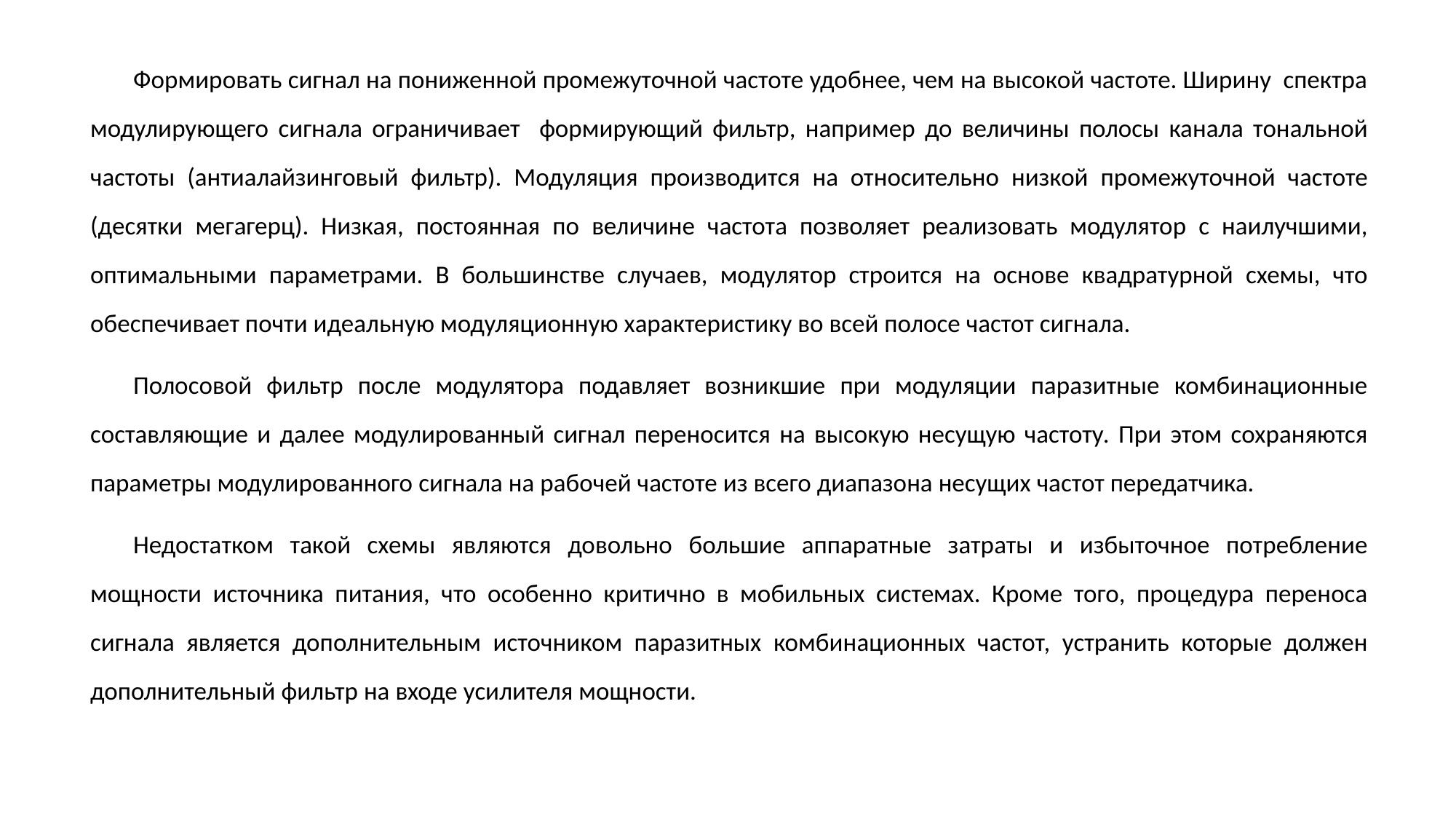

Формировать сигнал на пониженной промежуточной частоте удобнее, чем на высокой частоте. Ширину  спектра модулирующего сигнала ограничивает  формирующий фильтр, например до величины полосы канала тональной частоты (антиалайзинговый фильтр). Модуляция производится на относительно низкой промежуточной частоте (десятки мегагерц). Низкая, постоянная по величине частота позволяет реализовать модулятор с наилучшими, оптимальными параметрами. В большинстве случаев, модулятор строится на основе квадратурной схемы, что обеспечивает почти идеальную модуляционную характеристику во всей полосе частот сигнала.
Полосовой фильтр после модулятора подавляет возникшие при модуляции паразитные комбинационные составляющие и далее модулированный сигнал переносится на высокую несущую частоту. При этом сохраняются параметры модулированного сигнала на рабочей частоте из всего диапазона несущих частот передатчика.
Недостатком такой схемы являются довольно большие аппаратные затраты и избыточное потребление мощности источника питания, что особенно критично в мобильных системах. Кроме того, процедура переноса сигнала является дополнительным источником паразитных комбинационных частот, устранить которые должен дополнительный фильтр на входе усилителя мощности.